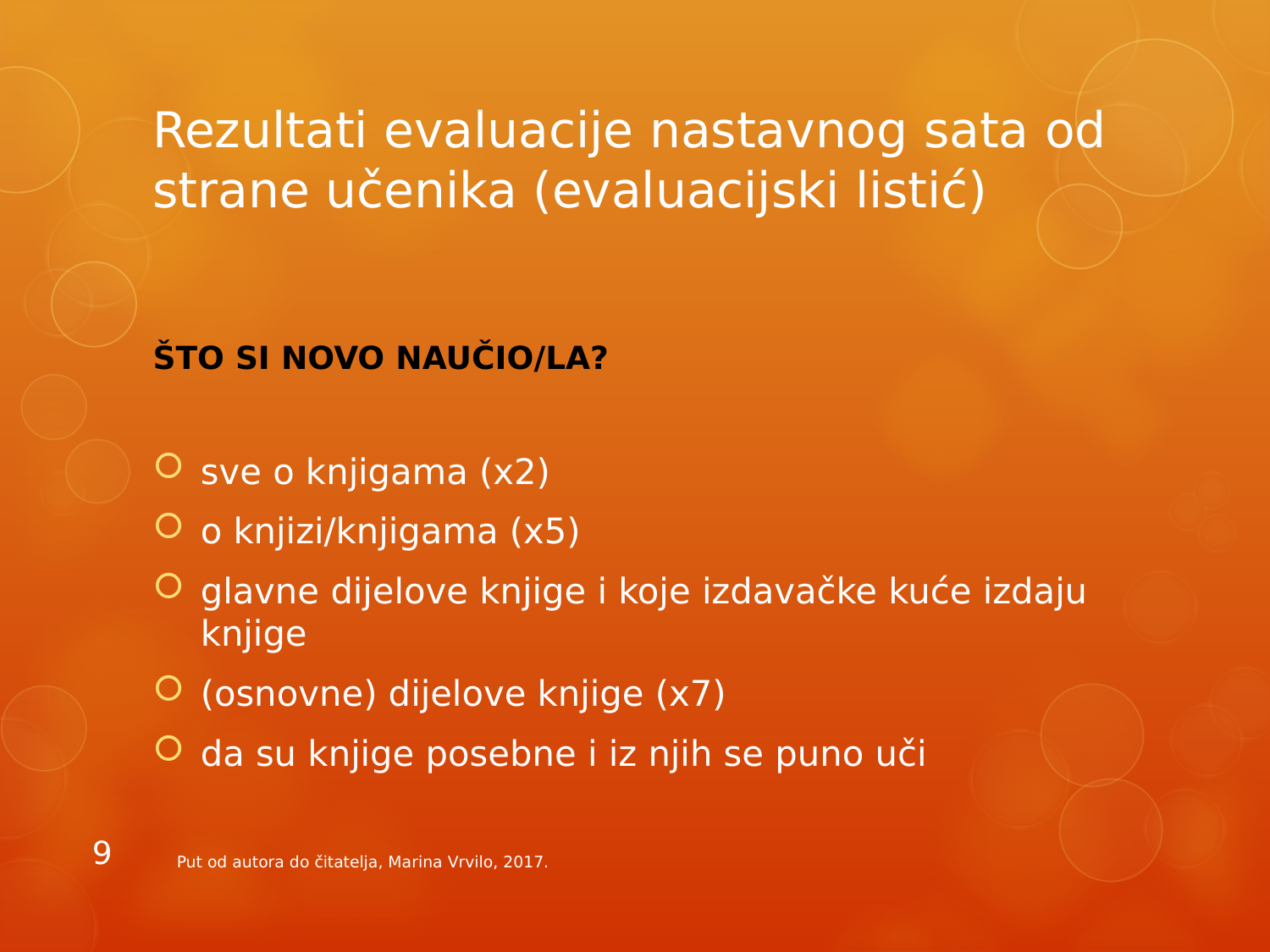

# Rezultati evaluacije nastavnog sata od strane učenika (evaluacijski listić)
ŠTO SI NOVO NAUČIO/LA?

sve o knjigama (x2)
o knjizi/knjigama (x5)
glavne dijelove knjige i koje izdavačke kuće izdaju knjige
(osnovne) dijelove knjige (x7)
da su knjige posebne i iz njih se puno uči

9
Put od autora do čitatelja, Marina Vrvilo, 2017.